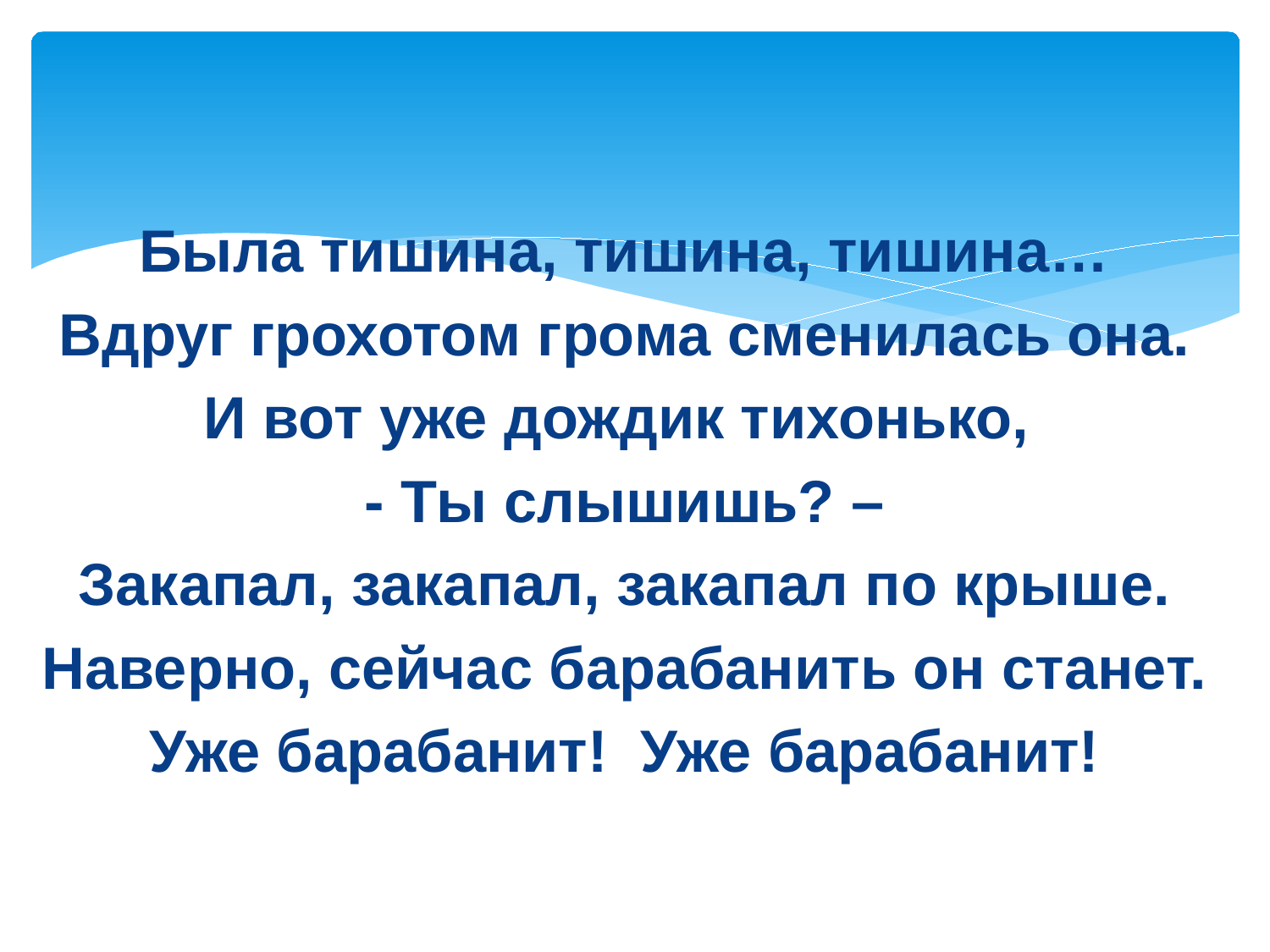

#
Была тишина, тишина, тишина…
Вдруг грохотом грома сменилась она.
И вот уже дождик тихонько,
- Ты слышишь? –
Закапал, закапал, закапал по крыше.
Наверно, сейчас барабанить он станет.
Уже барабанит!  Уже барабанит!